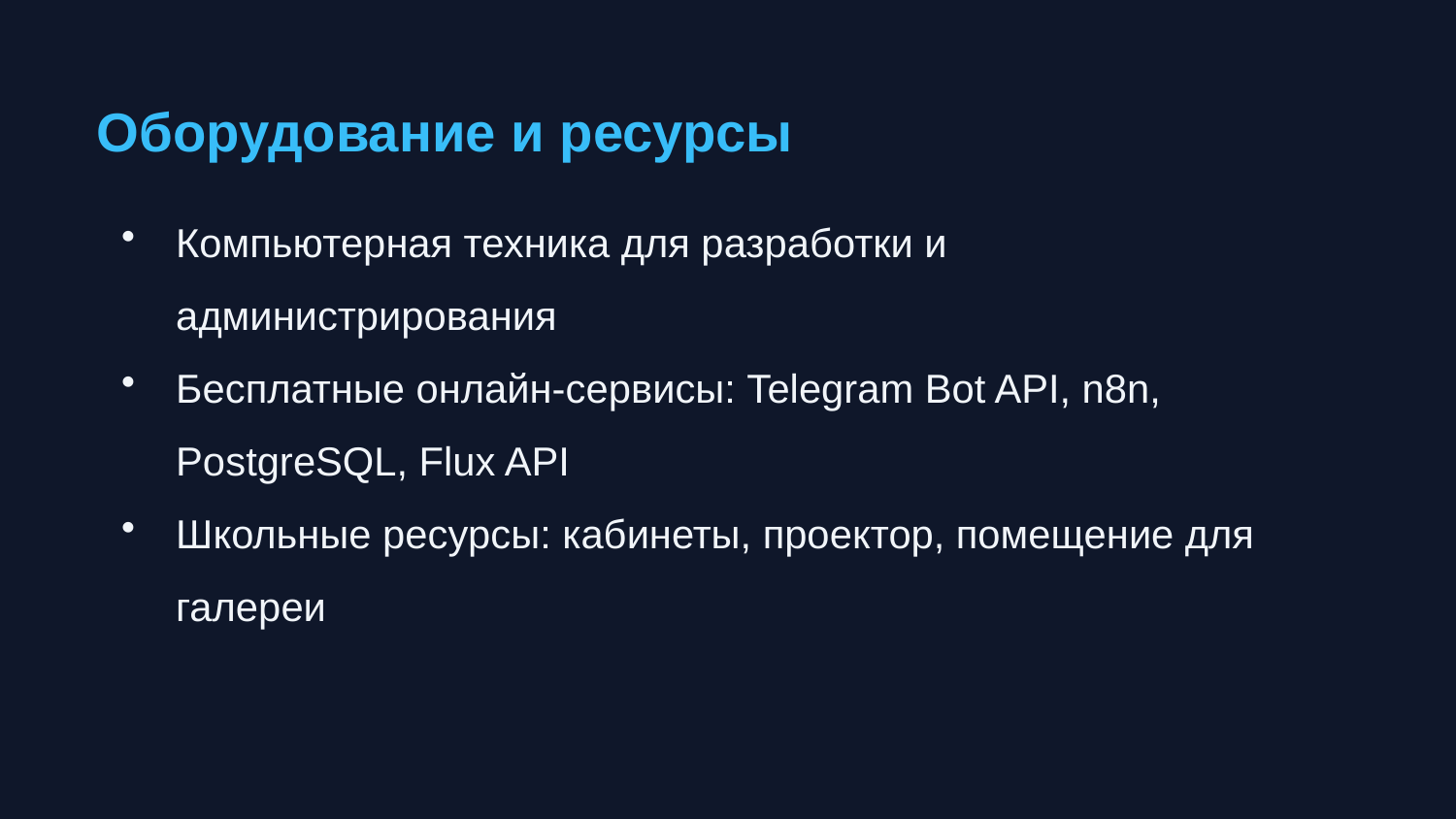

Оборудование и ресурсы
Компьютерная техника для разработки и администрирования
Бесплатные онлайн-сервисы: Telegram Bot API, n8n, PostgreSQL, Flux API
Школьные ресурсы: кабинеты, проектор, помещение для галереи